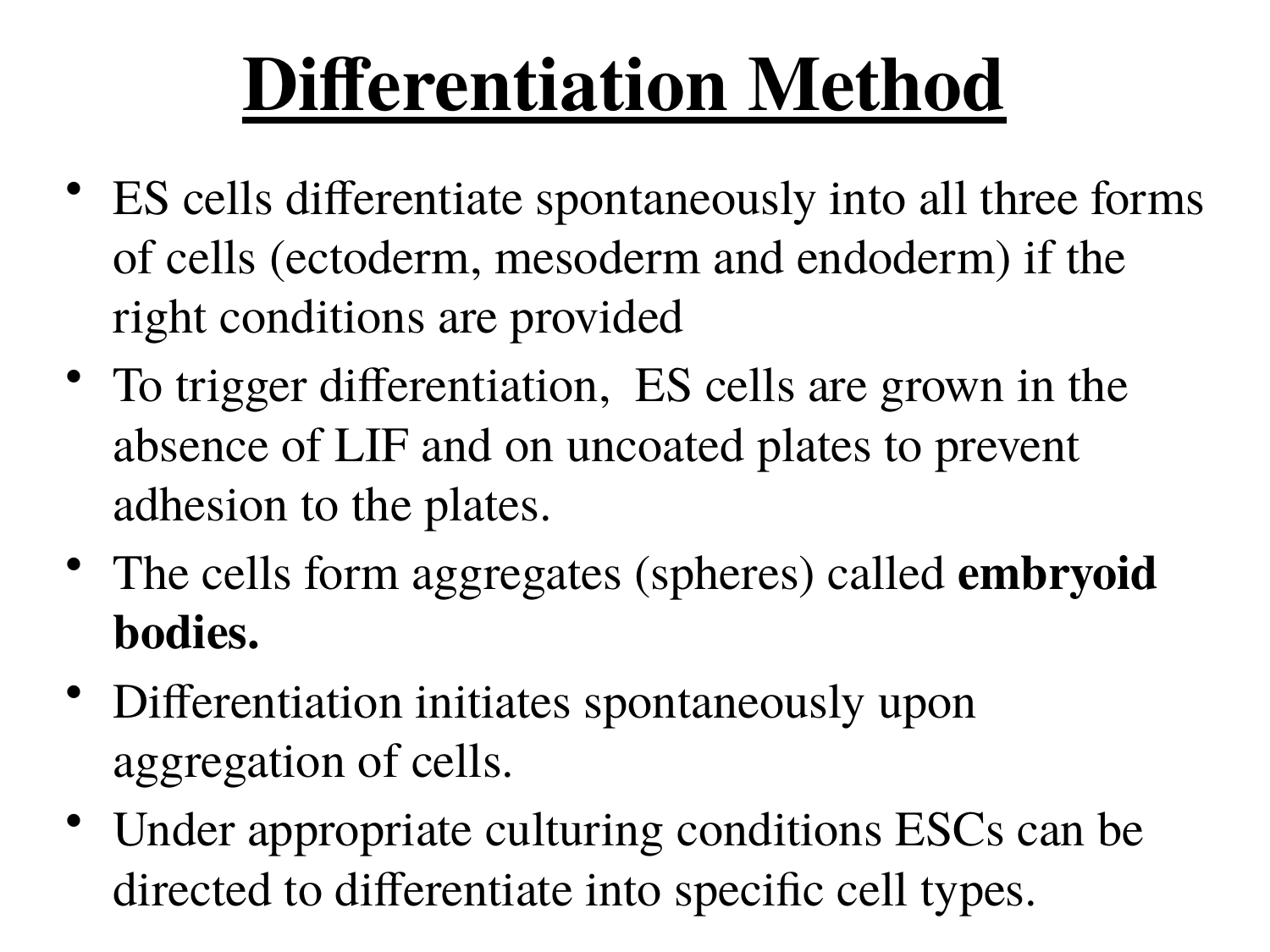

# Differentiation Method
ES cells differentiate spontaneously into all three forms of cells (ectoderm, mesoderm and endoderm) if the right conditions are provided
To trigger differentiation,  ES cells are grown in the absence of LIF and on uncoated plates to prevent adhesion to the plates.
The cells form aggregates (spheres) called embryoid bodies.
Differentiation initiates spontaneously upon aggregation of cells.
Under appropriate culturing conditions ESCs can be directed to differentiate into specific cell types.